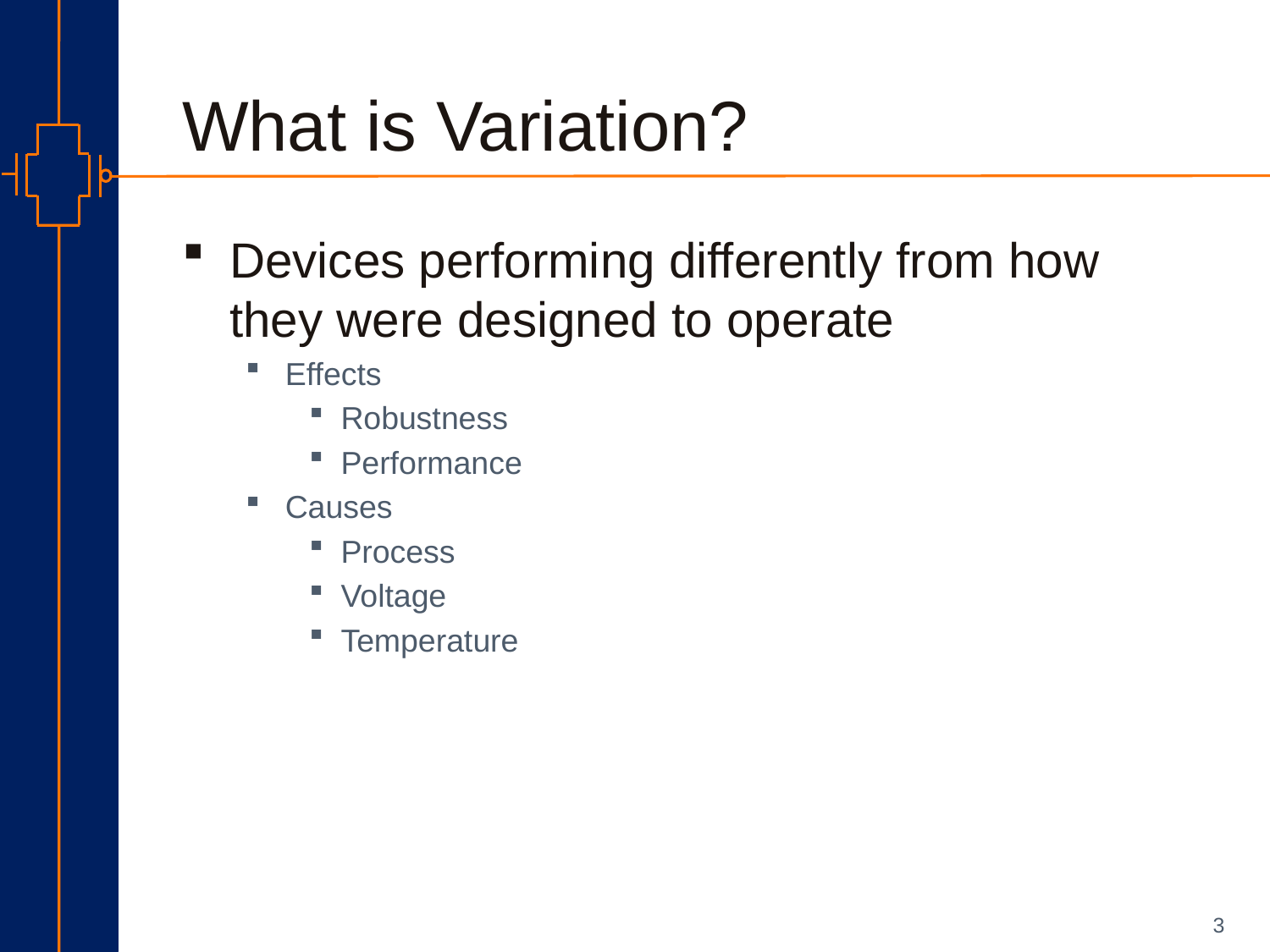

# What is Variation?
Devices performing differently from how they were designed to operate
Effects
Robustness
Performance
Causes
Process
Voltage
Temperature

3